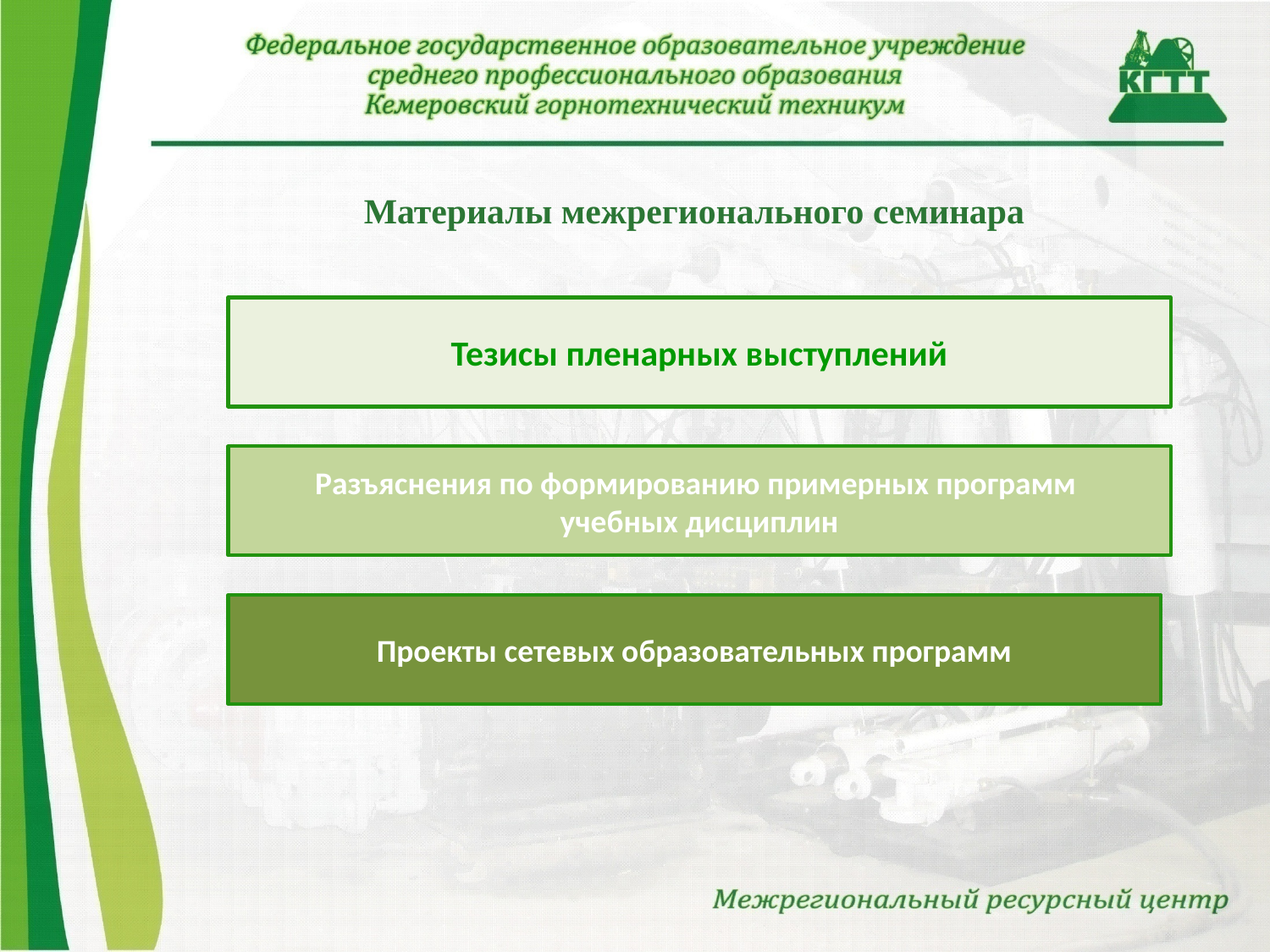

# Материалы межрегионального семинара
Тезисы пленарных выступлений

Разъяснения по формированию примерных программ
учебных дисциплин

Проекты сетевых образовательных программ